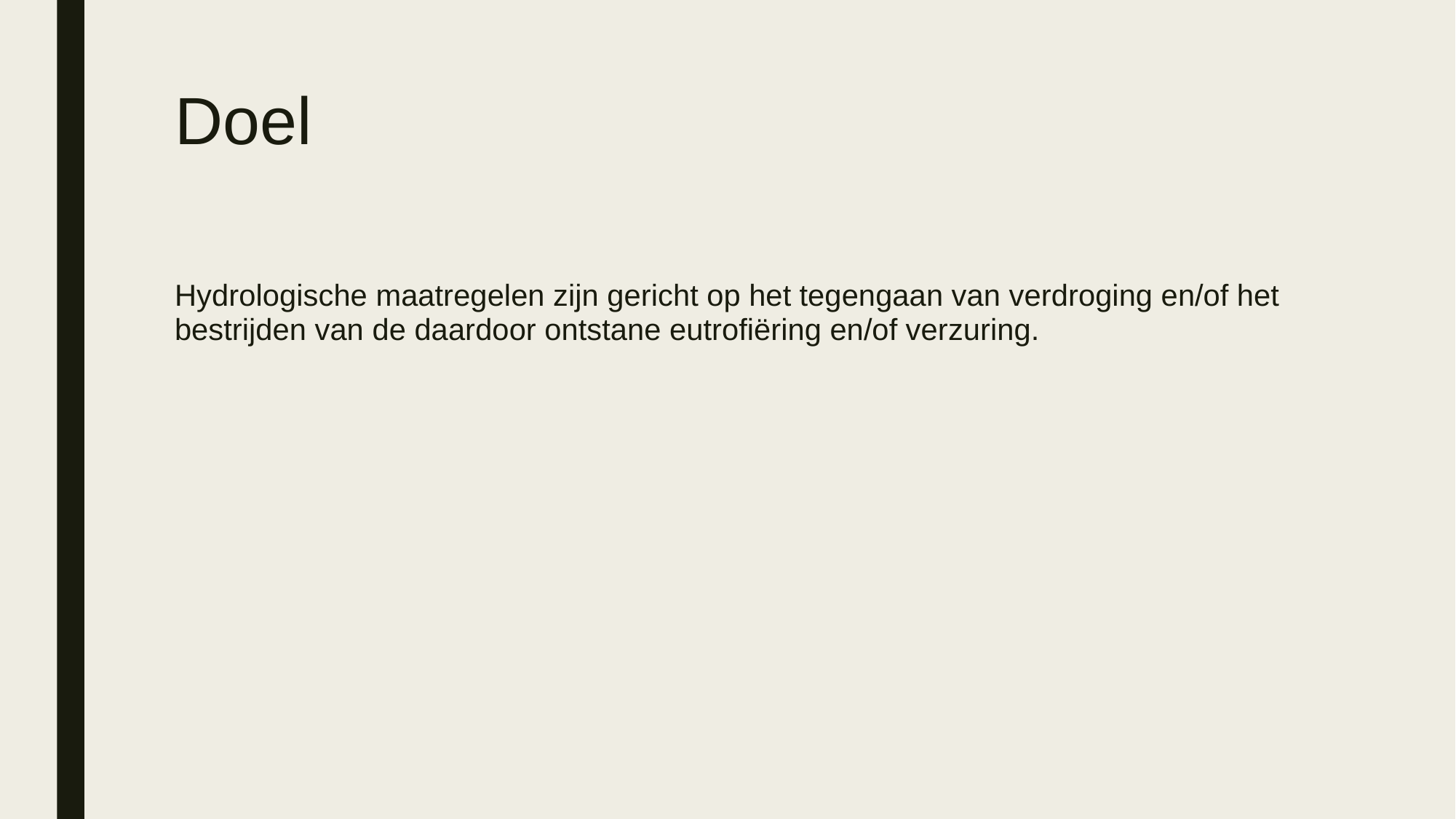

# Doel
Hydrologische maatregelen zijn gericht op het tegengaan van verdroging en/of het bestrijden van de daardoor ontstane eutrofiëring en/of verzuring.